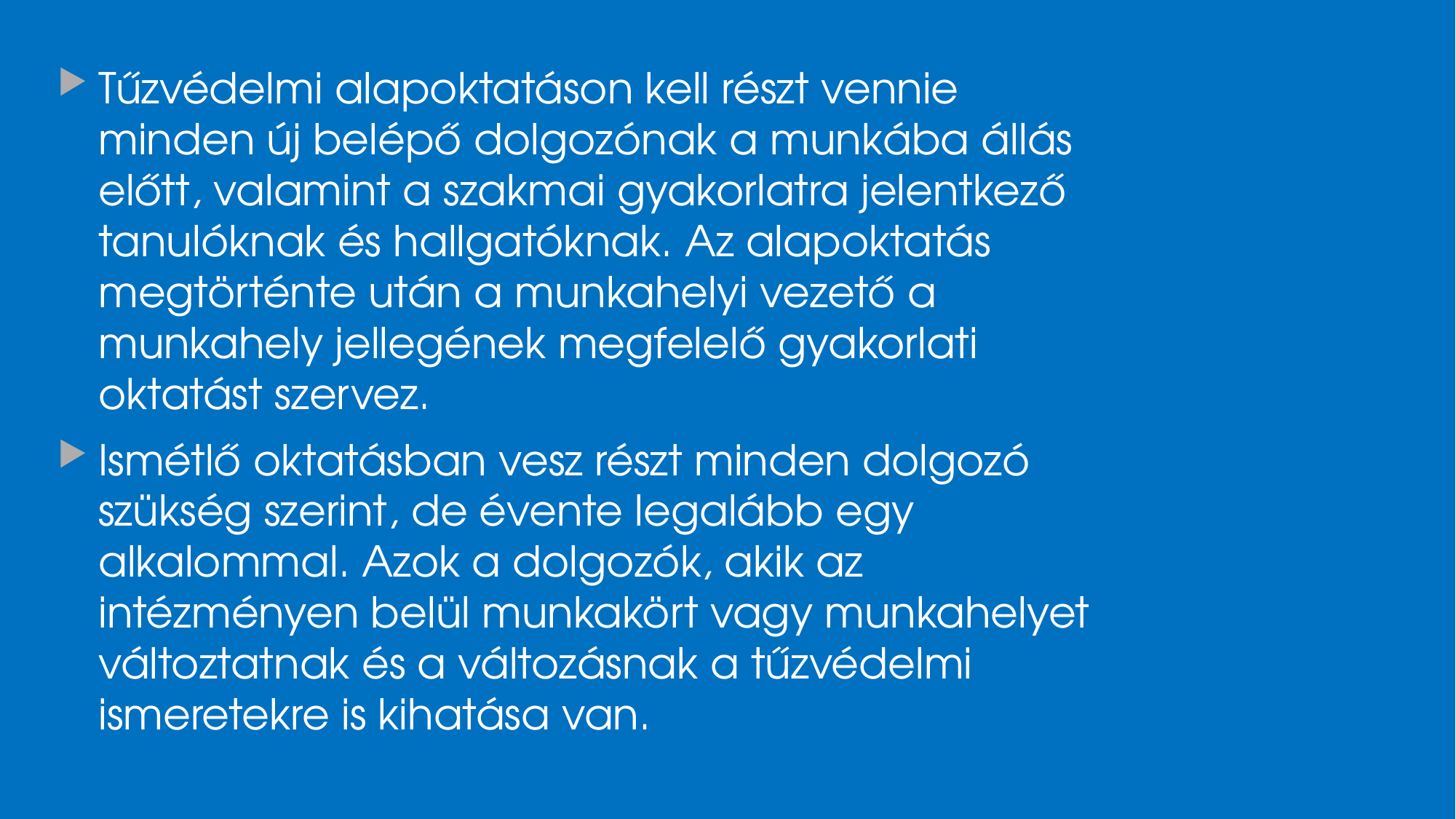

Tűzvédelmi alapoktatáson kell részt vennie minden új belépő dolgozónak a munkába állás előtt, valamint a szakmai gyakorlatra jelentkező tanulóknak és hallgatóknak. Az alapoktatás megtörténte után a munkahelyi vezető a munkahely jellegének megfelelő gyakorlati oktatást szervez.
Ismétlő oktatásban vesz részt minden dolgozó szükség szerint, de évente legalább egy alkalommal. Azok a dolgozók, akik az intézményen belül munkakört vagy munkahelyet változtatnak és a változásnak a tűzvédelmi ismeretekre is kihatása van.